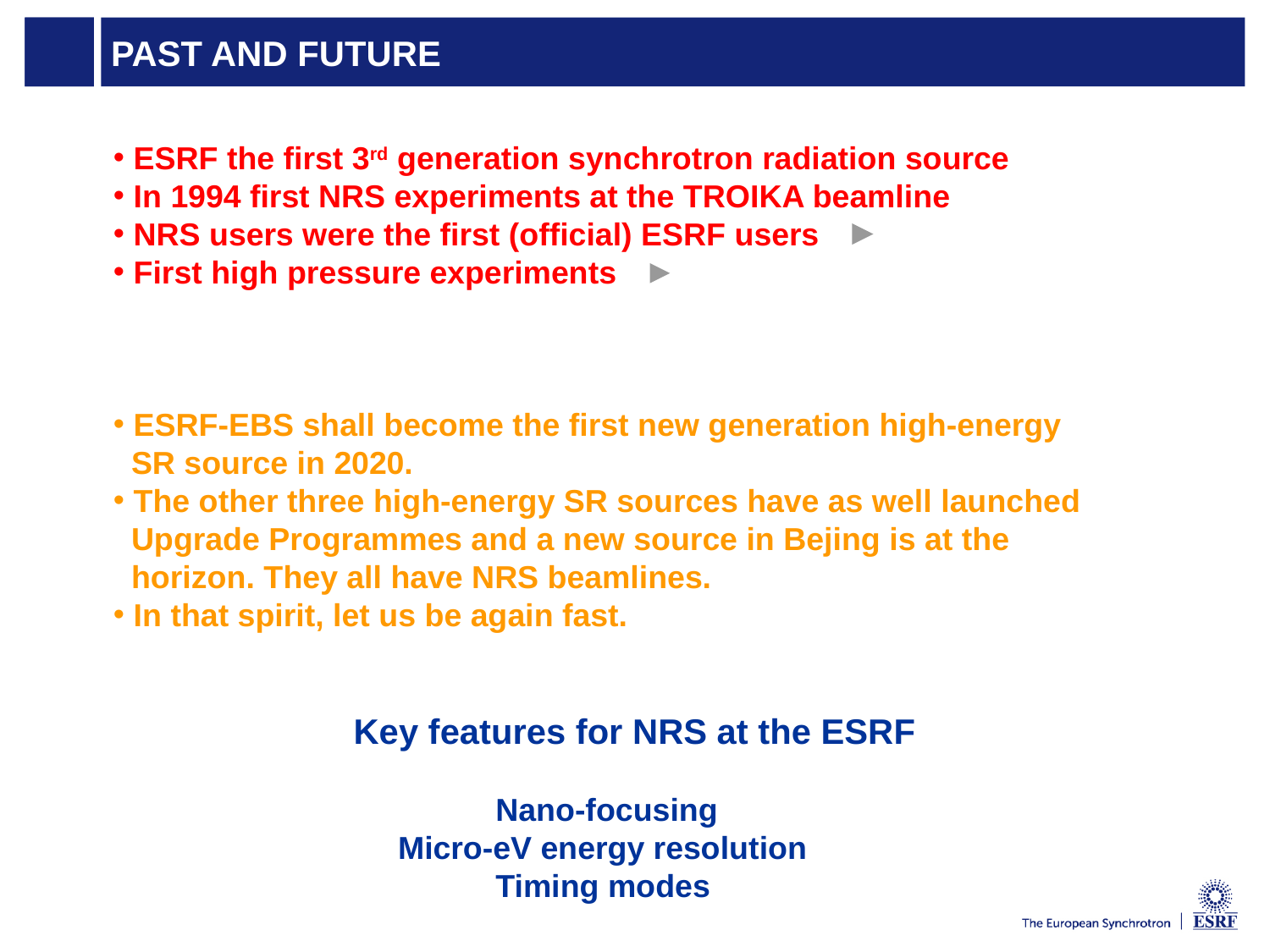

# Past and future
 ESRF the first 3rd generation synchrotron radiation source
 In 1994 first NRS experiments at the TROIKA beamline
 NRS users were the first (official) ESRF users
 First high pressure experiments

 ESRF-EBS shall become the first new generation high-energy
  SR source in 2020.
 The other three high-energy SR sources have as well launched
  Upgrade Programmes and a new source in Bejing is at the
  horizon. They all have NRS beamlines.
 In that spirit, let us be again fast.

                           Key features for NRS at the ESRF

                                           Nano-focusing
                                Micro-eV energy resolution
                                           Timing modes